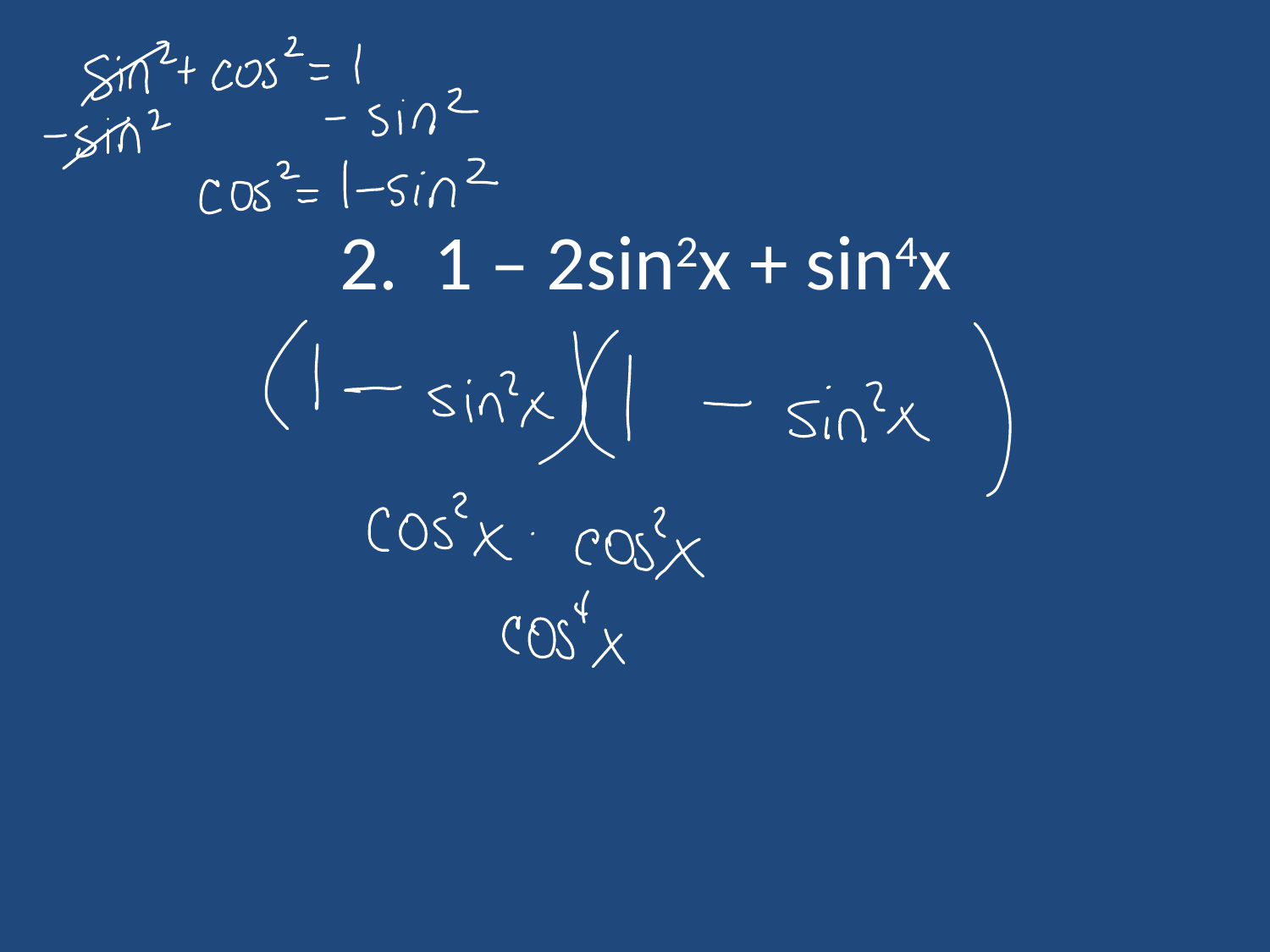

# 2.  1 – 2sin2x + sin4x